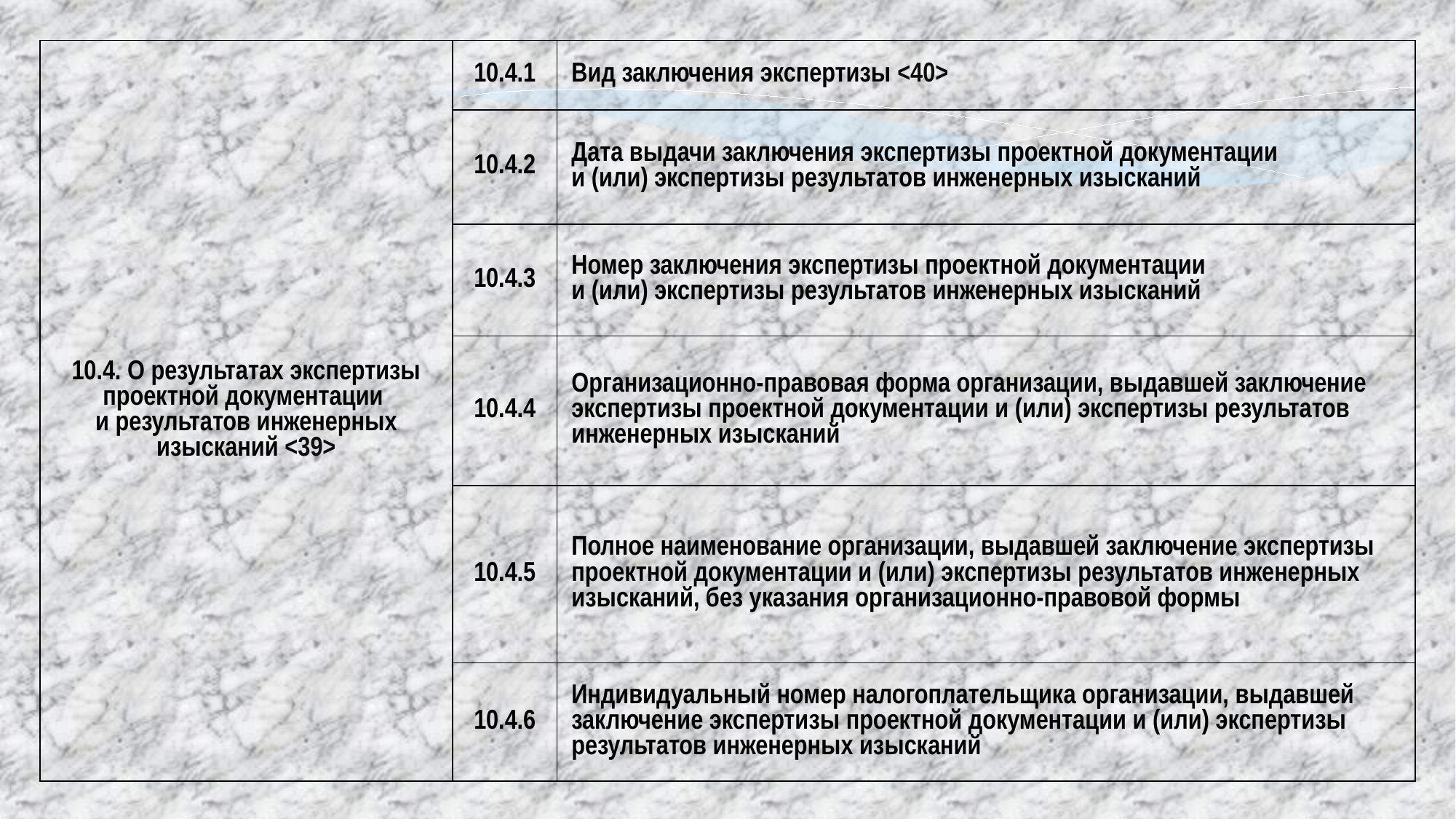

| 10.4. О результатах экспертизы проектной документации и результатов инженерных изысканий <39> | 10.4.1 | Вид заключения экспертизы <40> |
| --- | --- | --- |
|  | 10.4.2 | Дата выдачи заключения экспертизы проектной документации и (или) экспертизы результатов инженерных изысканий |
|  | 10.4.3 | Номер заключения экспертизы проектной документации и (или) экспертизы результатов инженерных изысканий |
|  | 10.4.4 | Организационно-правовая форма организации, выдавшей заключение экспертизы проектной документации и (или) экспертизы результатов инженерных изысканий |
|  | 10.4.5 | Полное наименование организации, выдавшей заключение экспертизы проектной документации и (или) экспертизы результатов инженерных изысканий, без указания организационно-правовой формы |
|  | 10.4.6 | Индивидуальный номер налогоплательщика организации, выдавшей заключение экспертизы проектной документации и (или) экспертизы результатов инженерных изысканий |